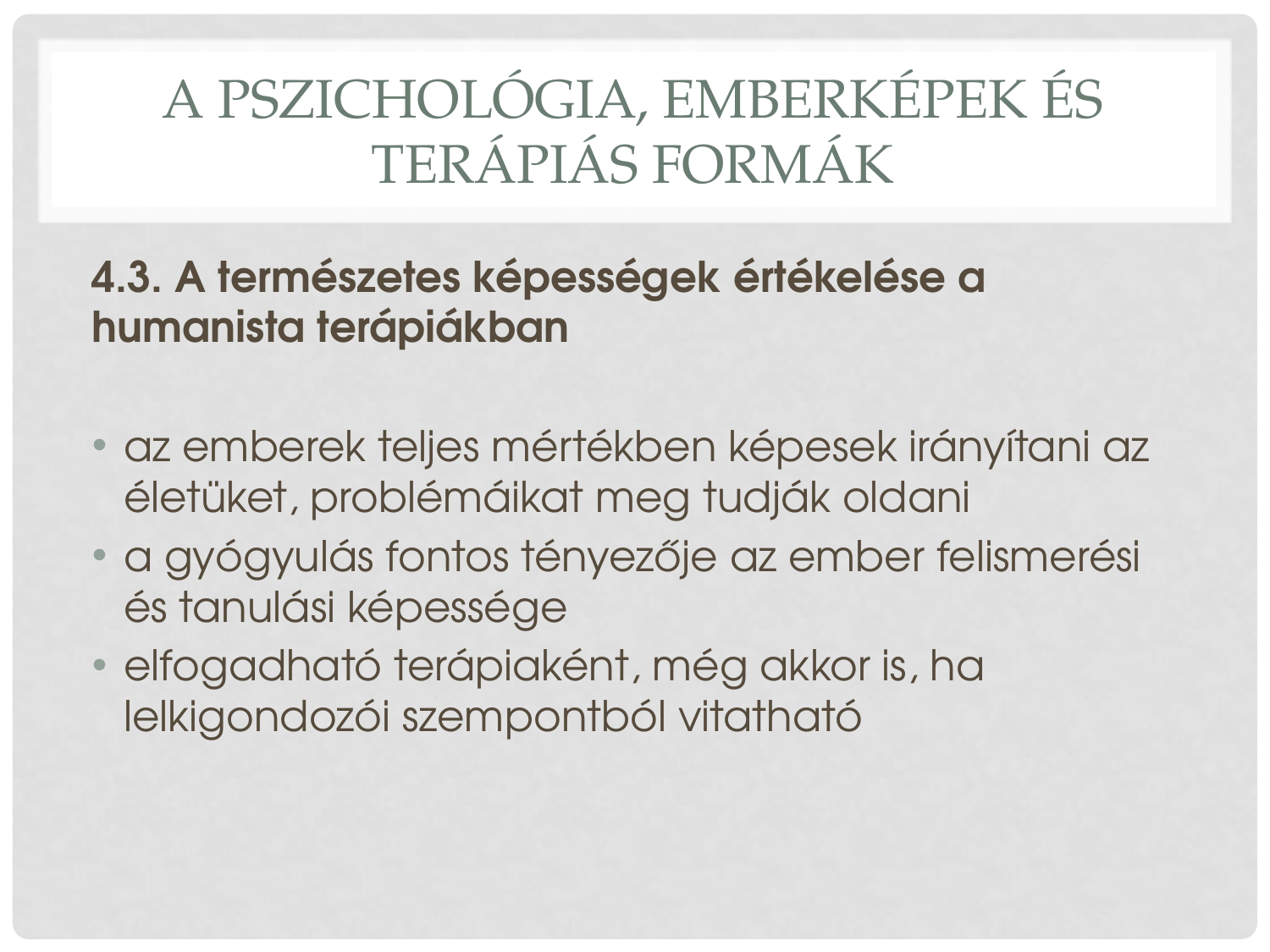

# A pszichológia, emberképek és terápiás formák
4.3. A természetes képességek értékelése a humanista terápiákban

az emberek teljes mértékben képesek irányítani az életüket, problémáikat meg tudják oldani
a gyógyulás fontos tényezője az ember felismerési és tanulási képessége
elfogadható terápiaként, még akkor is, ha lelkigondozói szempontból vitatható